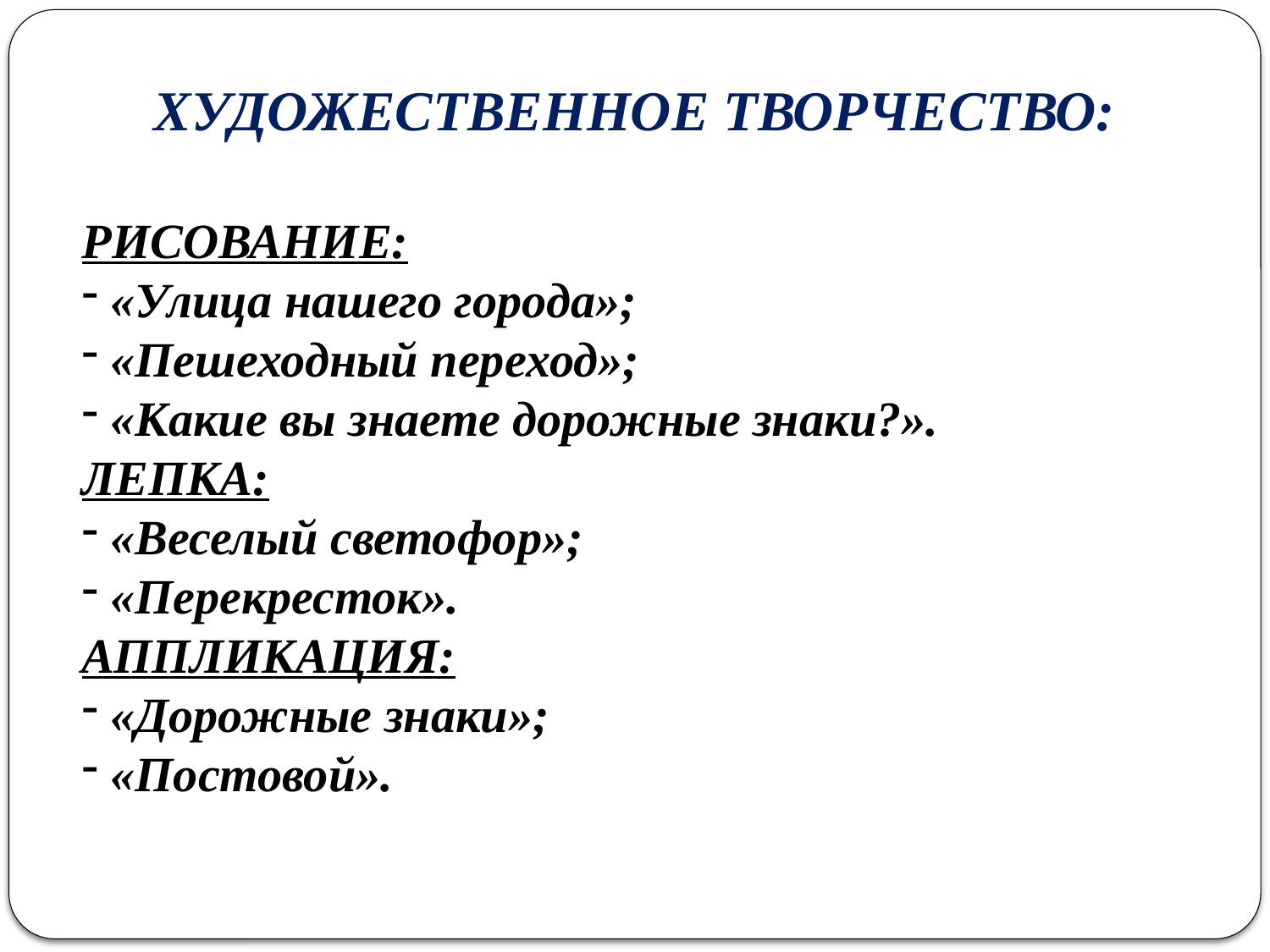

ХУДОЖЕСТВЕННОЕ ТВОРЧЕСТВО:

РИСОВАНИЕ:
 «Улица нашего города»;
 «Пешеходный переход»;
 «Какие вы знаете дорожные знаки?».
ЛЕПКА:
 «Веселый светофор»;
 «Перекресток».
АППЛИКАЦИЯ:
 «Дорожные знаки»;
 «Постовой».